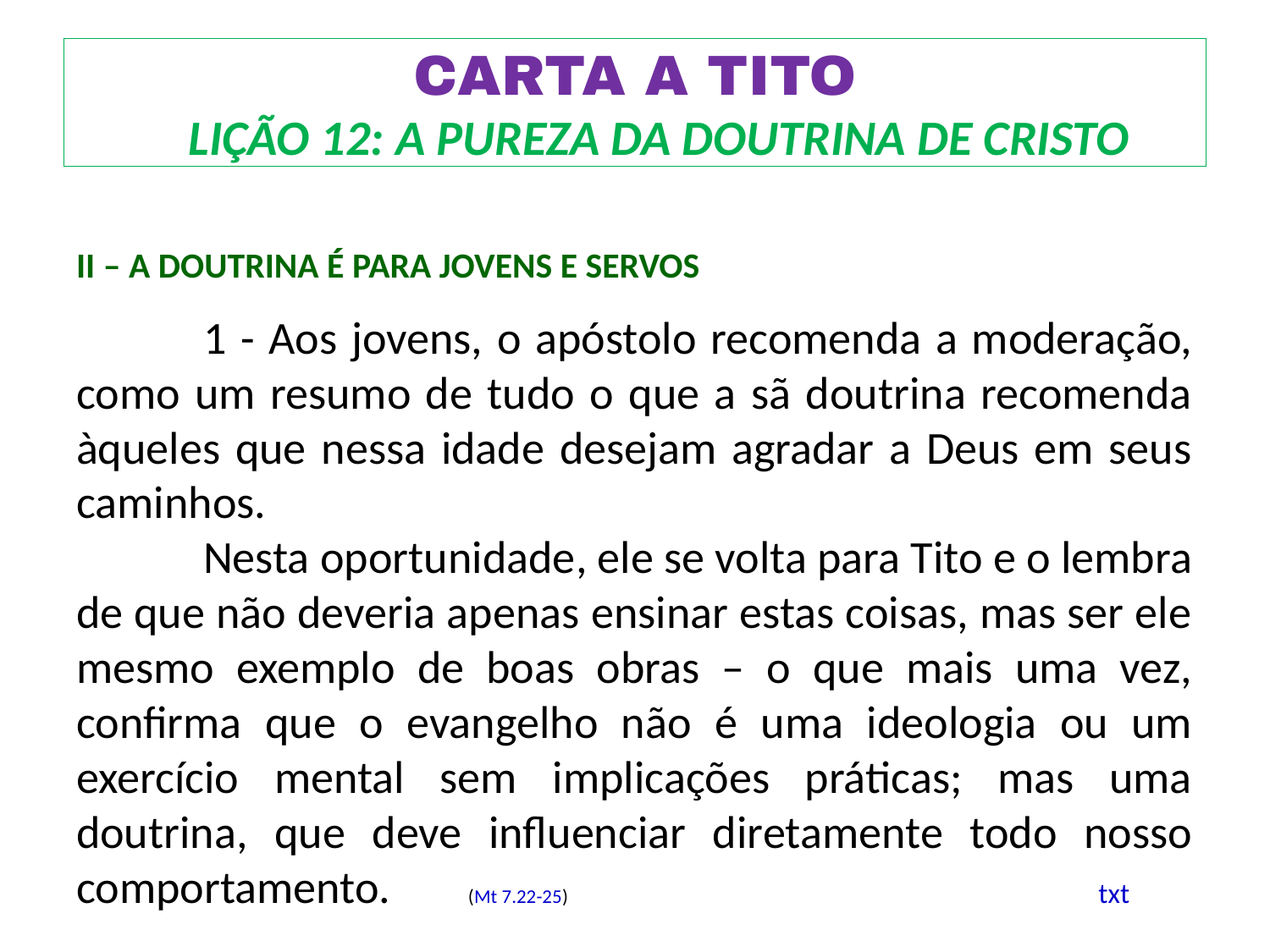

# CARTA A TITO LIÇÃO 12: A PUREZA DA DOUTRINA DE CRISTO
II – A DOUTRINA É PARA JOVENS E SERVOS

	1 - Aos jovens, o apóstolo recomenda a moderação, como um resumo de tudo o que a sã doutrina recomenda àqueles que nessa idade desejam agradar a Deus em seus caminhos.
	Nesta oportunidade, ele se volta para Tito e o lembra de que não deveria apenas ensinar estas coisas, mas ser ele mesmo exemplo de boas obras – o que mais uma vez, confirma que o evangelho não é uma ideologia ou um exercício mental sem implicações práticas; mas uma doutrina, que deve influenciar diretamente todo nosso comportamento.        (Mt 7.22-25)					 txt